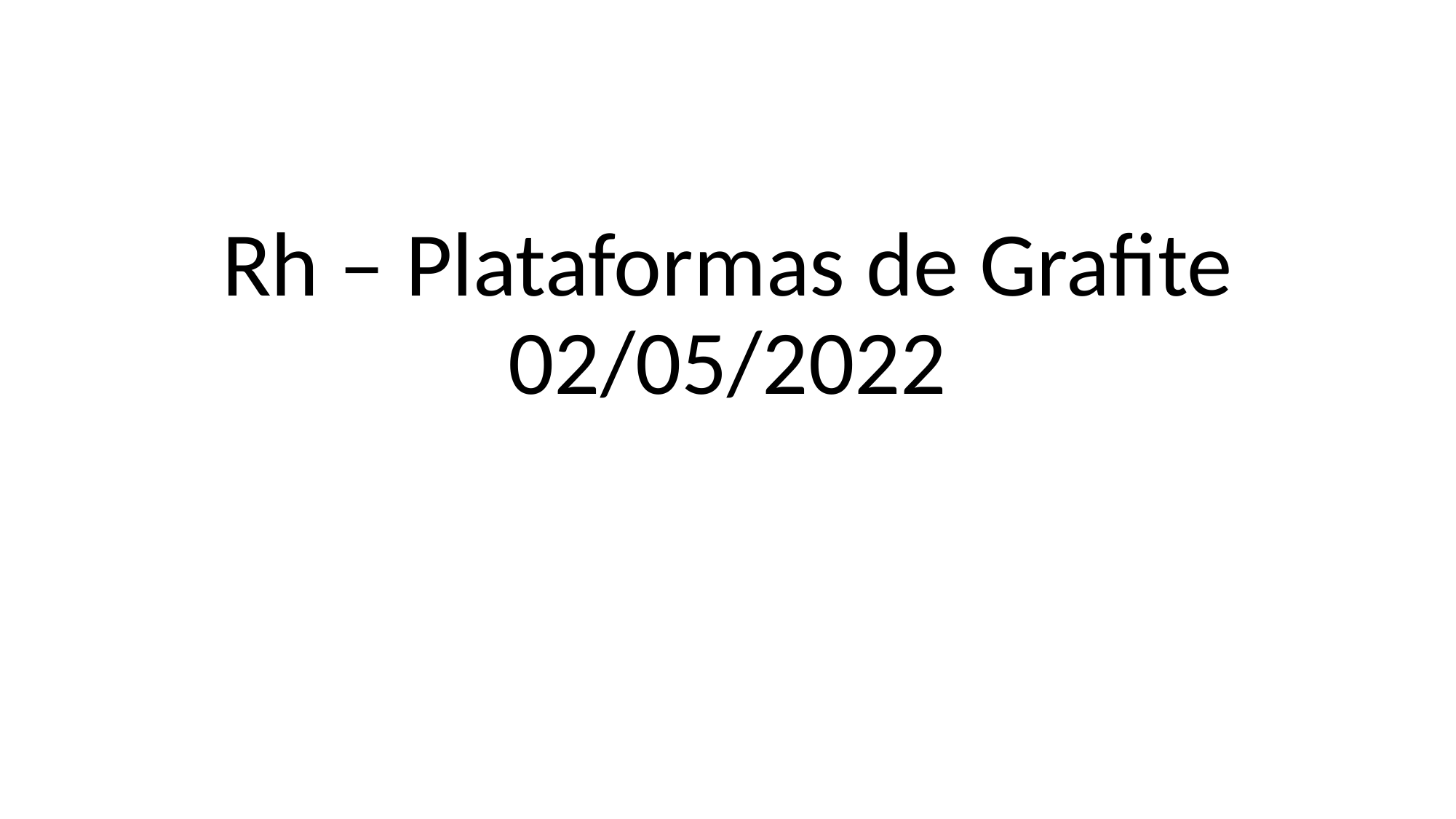

# Rh – Plataformas de Grafite 02/05/2022